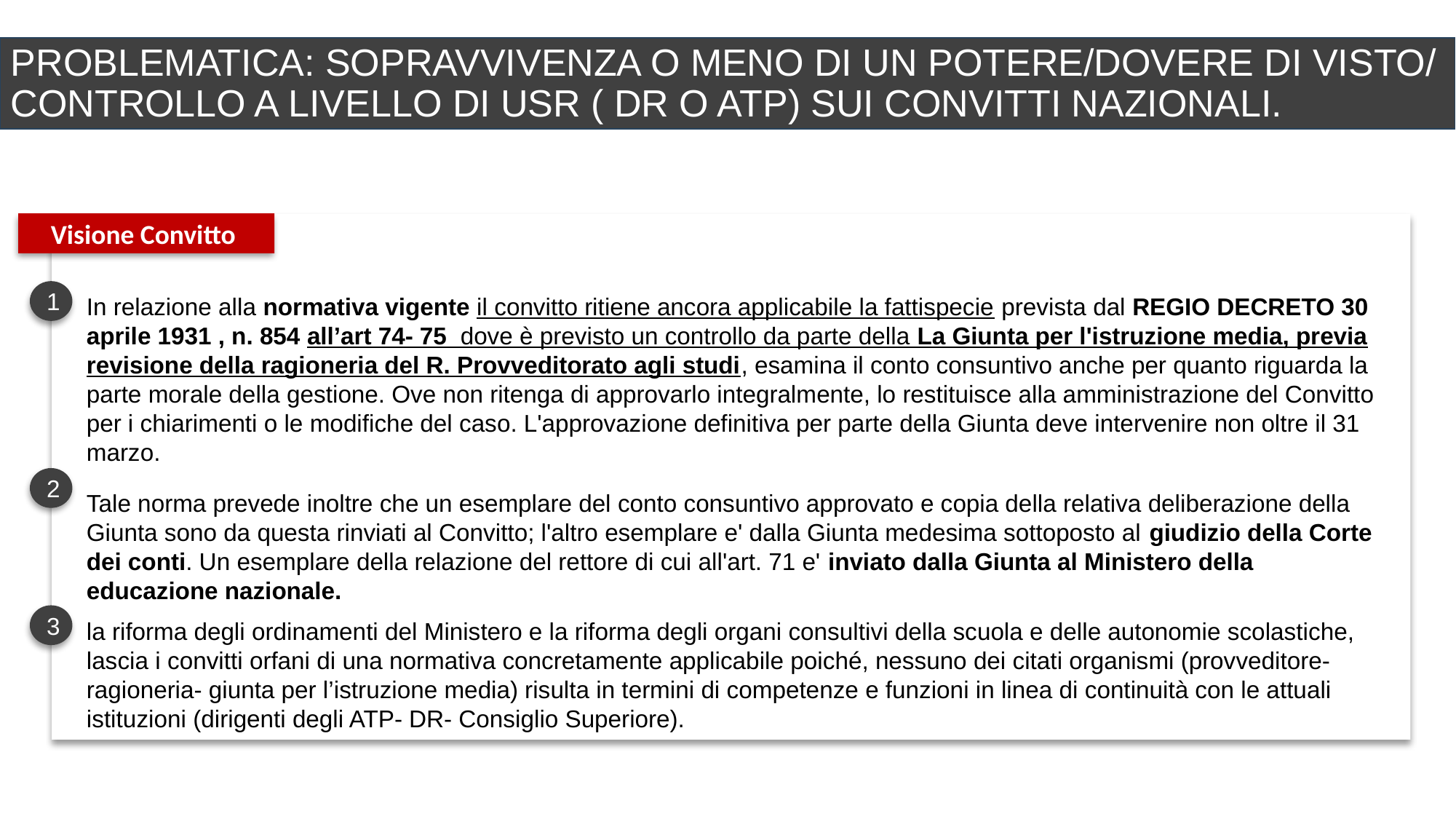

PROBLEMATICA: SOPRAVVIVENZA O MENO DI UN POTERE/DOVERE DI VISTO/ CONTROLLO A LIVELLO DI USR ( DR O ATP) SUI CONVITTI NAZIONALI.
Visione Convitto

1
In relazione alla normativa vigente il convitto ritiene ancora applicabile la fattispecie prevista dal REGIO DECRETO 30 aprile 1931 , n. 854 all’art 74- 75  dove è previsto un controllo da parte della La Giunta per l'istruzione media, previa revisione della ragioneria del R. Provveditorato agli studi, esamina il conto consuntivo anche per quanto riguarda la parte morale della gestione. Ove non ritenga di approvarlo integralmente, lo restituisce alla amministrazione del Convitto per i chiarimenti o le modifiche del caso. L'approvazione definitiva per parte della Giunta deve intervenire non oltre il 31 marzo.
2
Tale norma prevede inoltre che un esemplare del conto consuntivo approvato e copia della relativa deliberazione della Giunta sono da questa rinviati al Convitto; l'altro esemplare e' dalla Giunta medesima sottoposto al giudizio della Corte dei conti. Un esemplare della relazione del rettore di cui all'art. 71 e' inviato dalla Giunta al Ministero della educazione nazionale.
3
la riforma degli ordinamenti del Ministero e la riforma degli organi consultivi della scuola e delle autonomie scolastiche, lascia i convitti orfani di una normativa concretamente applicabile poiché, nessuno dei citati organismi (provveditore- ragioneria- giunta per l’istruzione media) risulta in termini di competenze e funzioni in linea di continuità con le attuali istituzioni (dirigenti degli ATP- DR- Consiglio Superiore).